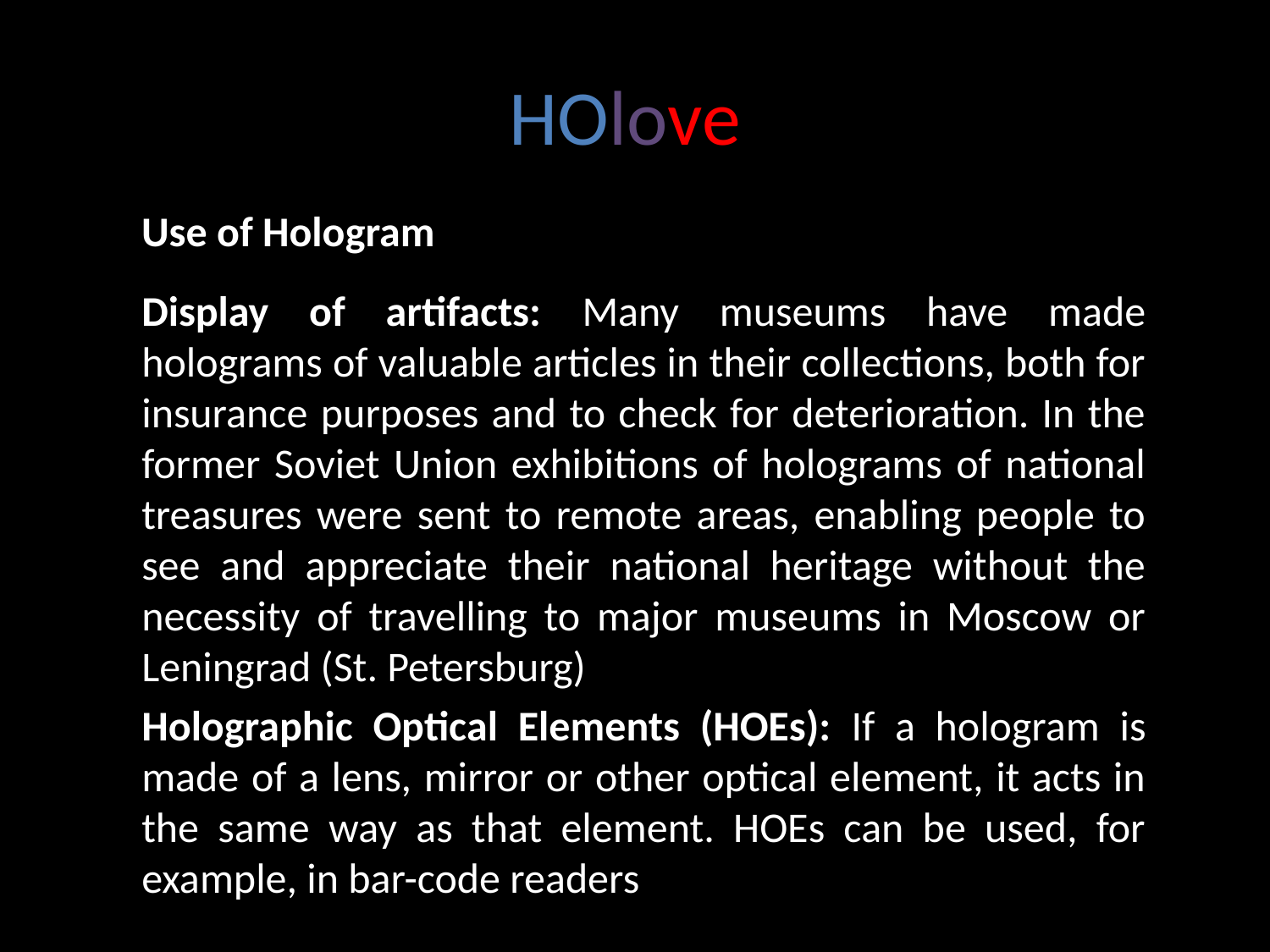

# HOlove
Use of Hologram
Display of artifacts: Many museums have made holograms of valuable articles in their collections, both for insurance purposes and to check for deterioration. In the former Soviet Union exhibitions of holograms of national treasures were sent to remote areas, enabling people to see and appreciate their national heritage without the necessity of travelling to major museums in Moscow or Leningrad (St. Petersburg)
Holographic Optical Elements (HOEs): If a hologram is made of a lens, mirror or other optical element, it acts in the same way as that element. HOEs can be used, for example, in bar-code readers